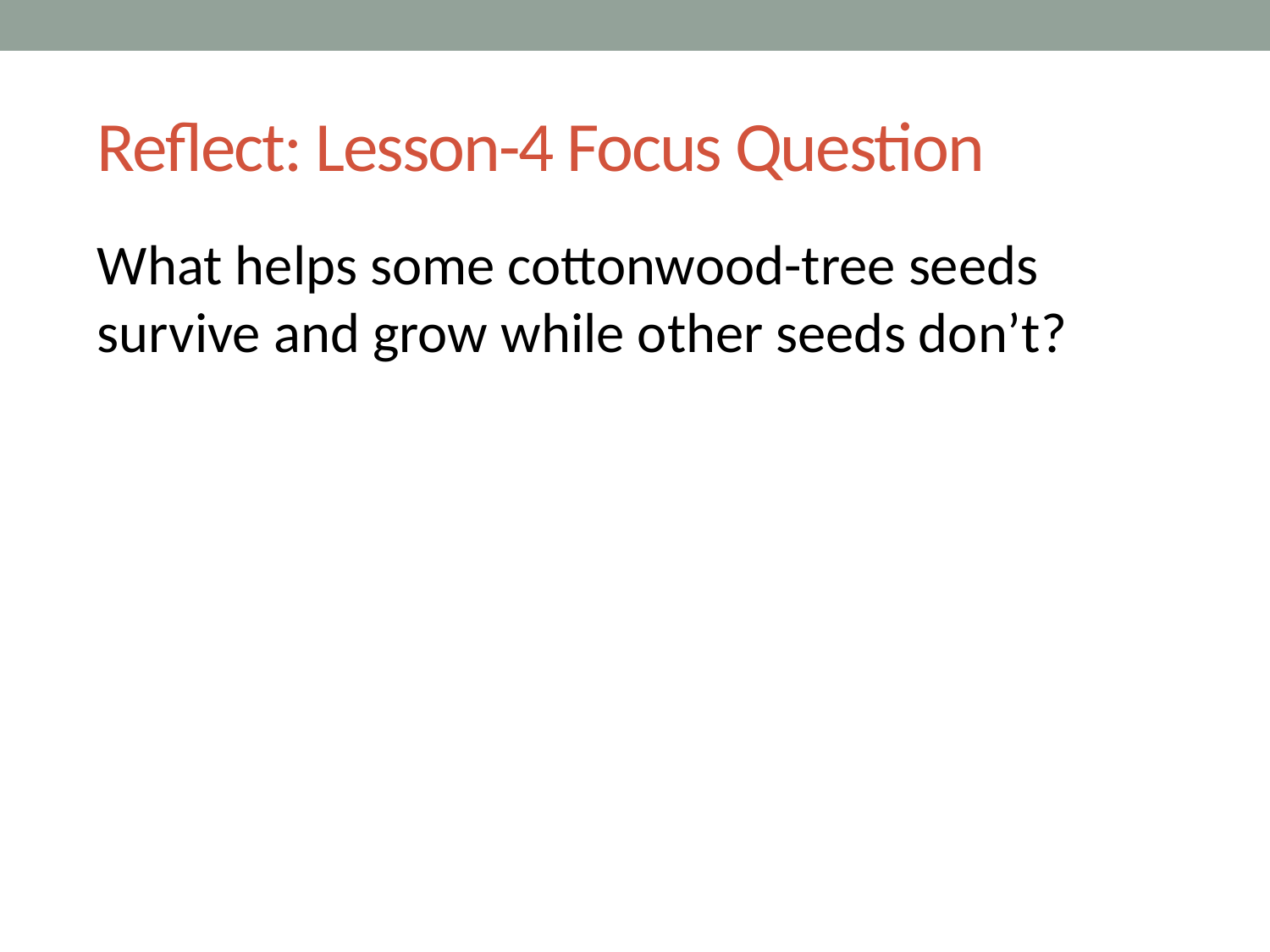

# Reflect: Lesson-4 Focus Question
What helps some cottonwood-tree seeds survive and grow while other seeds don’t?